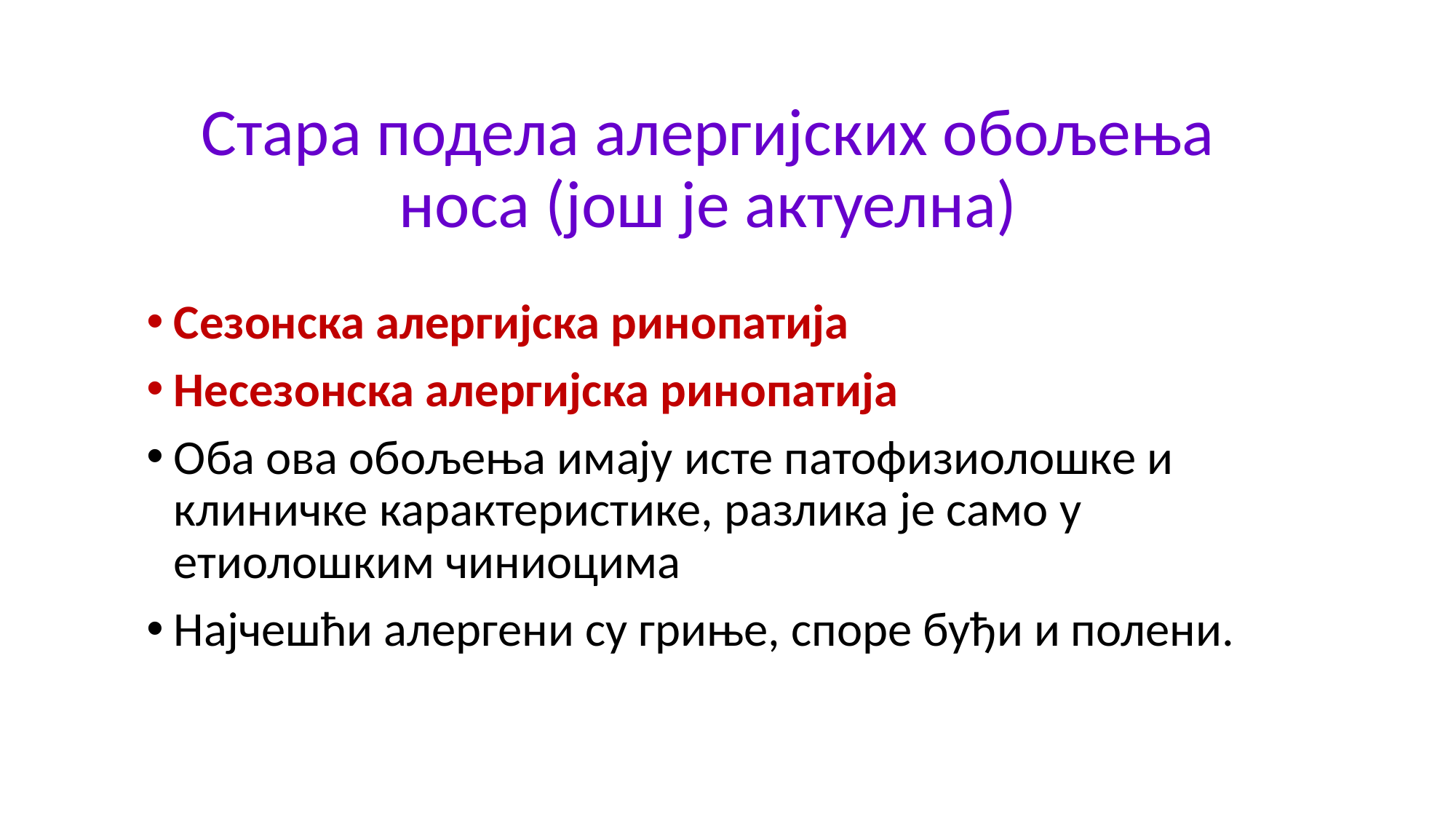

# Стара подела алергијских обољења носа (још је актуелна)
Сезонска алергијска ринопатија
Несезонска алергијска ринопатија
Оба ова обољења имају исте патофизиолошке и клиничке карактеристике, разлика је само у етиолошким чиниоцима
Најчешћи алергени су гриње, споре буђи и полени.